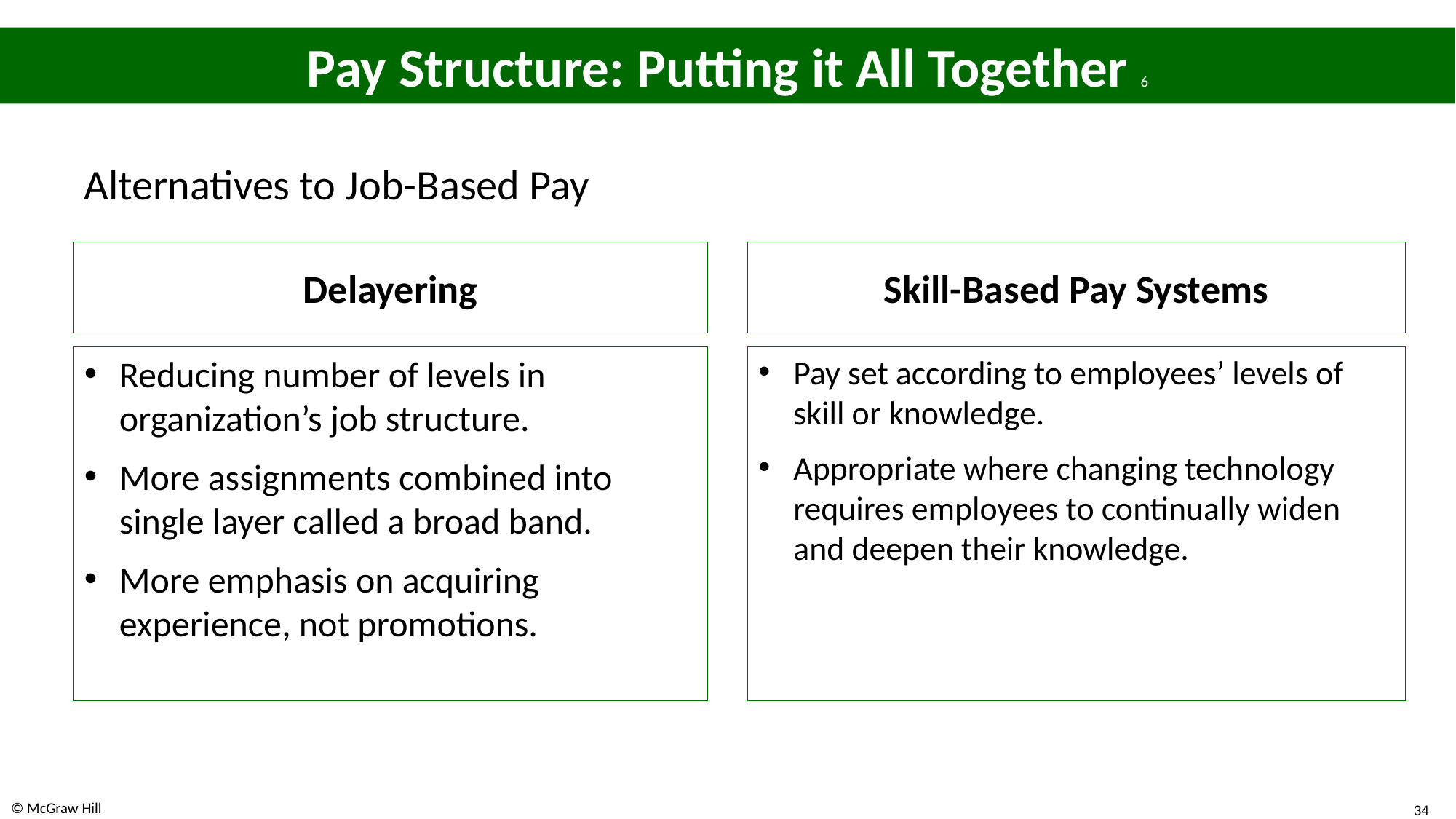

# Pay Structure: Putting it All Together 6
Alternatives to Job-Based Pay
Delayering
Skill-Based Pay Systems
Pay set according to employees’ levels of skill or knowledge.
Appropriate where changing technology requires employees to continually widen and deepen their knowledge.
Reducing number of levels in organization’s job structure.
More assignments combined into single layer called a broad band.
More emphasis on acquiring experience, not promotions.